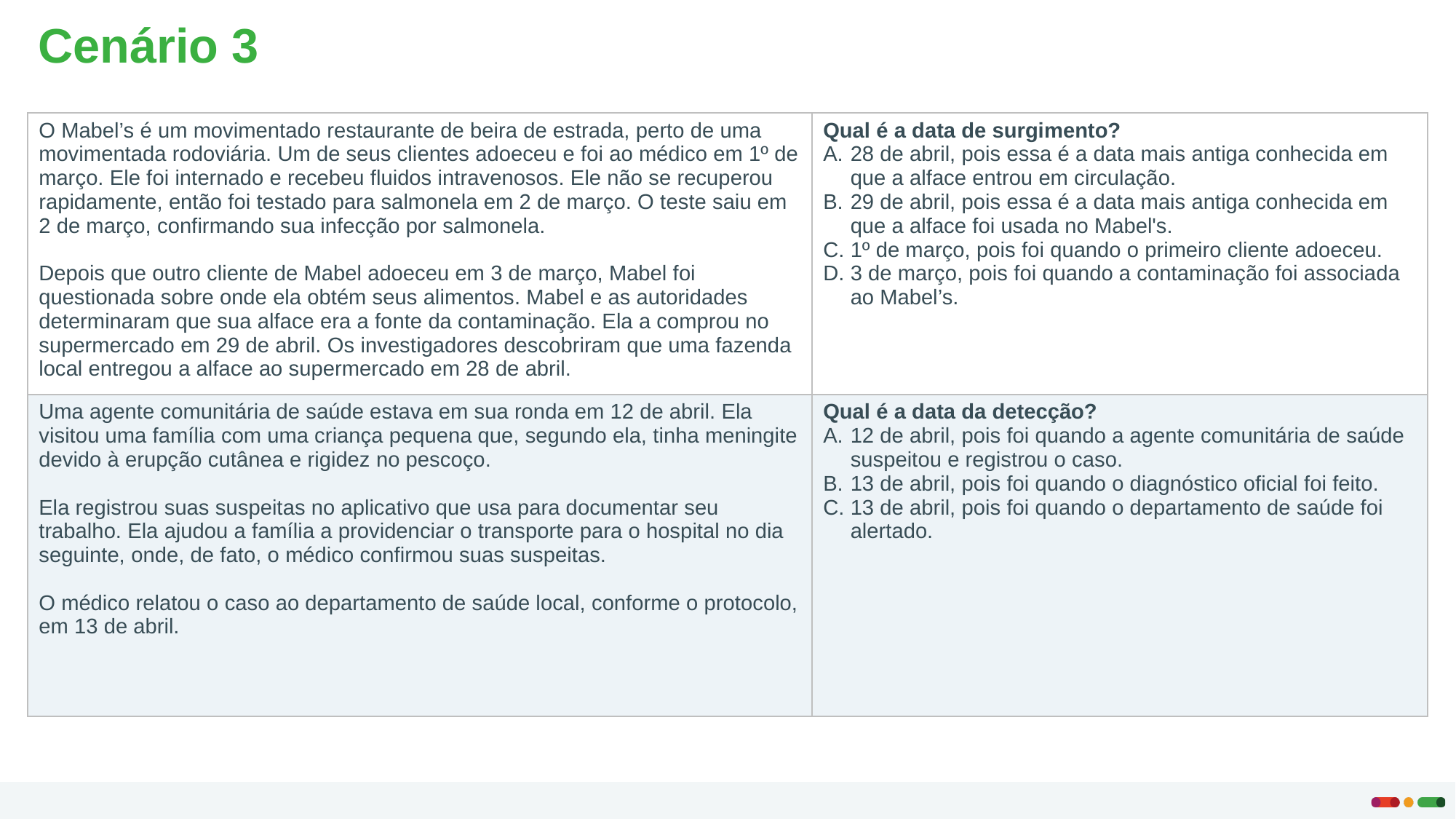

# Cenário 3
| O Mabel’s é um movimentado restaurante de beira de estrada, perto de uma movimentada rodoviária. Um de seus clientes adoeceu e foi ao médico em 1º de março. Ele foi internado e recebeu fluidos intravenosos. Ele não se recuperou rapidamente, então foi testado para salmonela em 2 de março. O teste saiu em 2 de março, confirmando sua infecção por salmonela. Depois que outro cliente de Mabel adoeceu em 3 de março, Mabel foi questionada sobre onde ela obtém seus alimentos. Mabel e as autoridades determinaram que sua alface era a fonte da contaminação. Ela a comprou no supermercado em 29 de abril. Os investigadores descobriram que uma fazenda local entregou a alface ao supermercado em 28 de abril. | Qual é a data de surgimento? 28 de abril, pois essa é a data mais antiga conhecida em que a alface entrou em circulação. 29 de abril, pois essa é a data mais antiga conhecida em que a alface foi usada no Mabel's. 1º de março, pois foi quando o primeiro cliente adoeceu. 3 de março, pois foi quando a contaminação foi associada ao Mabel’s. |
| --- | --- |
| Uma agente comunitária de saúde estava em sua ronda em 12 de abril. Ela visitou uma família com uma criança pequena que, segundo ela, tinha meningite devido à erupção cutânea e rigidez no pescoço. Ela registrou suas suspeitas no aplicativo que usa para documentar seu trabalho. Ela ajudou a família a providenciar o transporte para o hospital no dia seguinte, onde, de fato, o médico confirmou suas suspeitas. O médico relatou o caso ao departamento de saúde local, conforme o protocolo, em 13 de abril. | Qual é a data da detecção? 12 de abril, pois foi quando a agente comunitária de saúde suspeitou e registrou o caso. 13 de abril, pois foi quando o diagnóstico oficial foi feito. 13 de abril, pois foi quando o departamento de saúde foi alertado. |